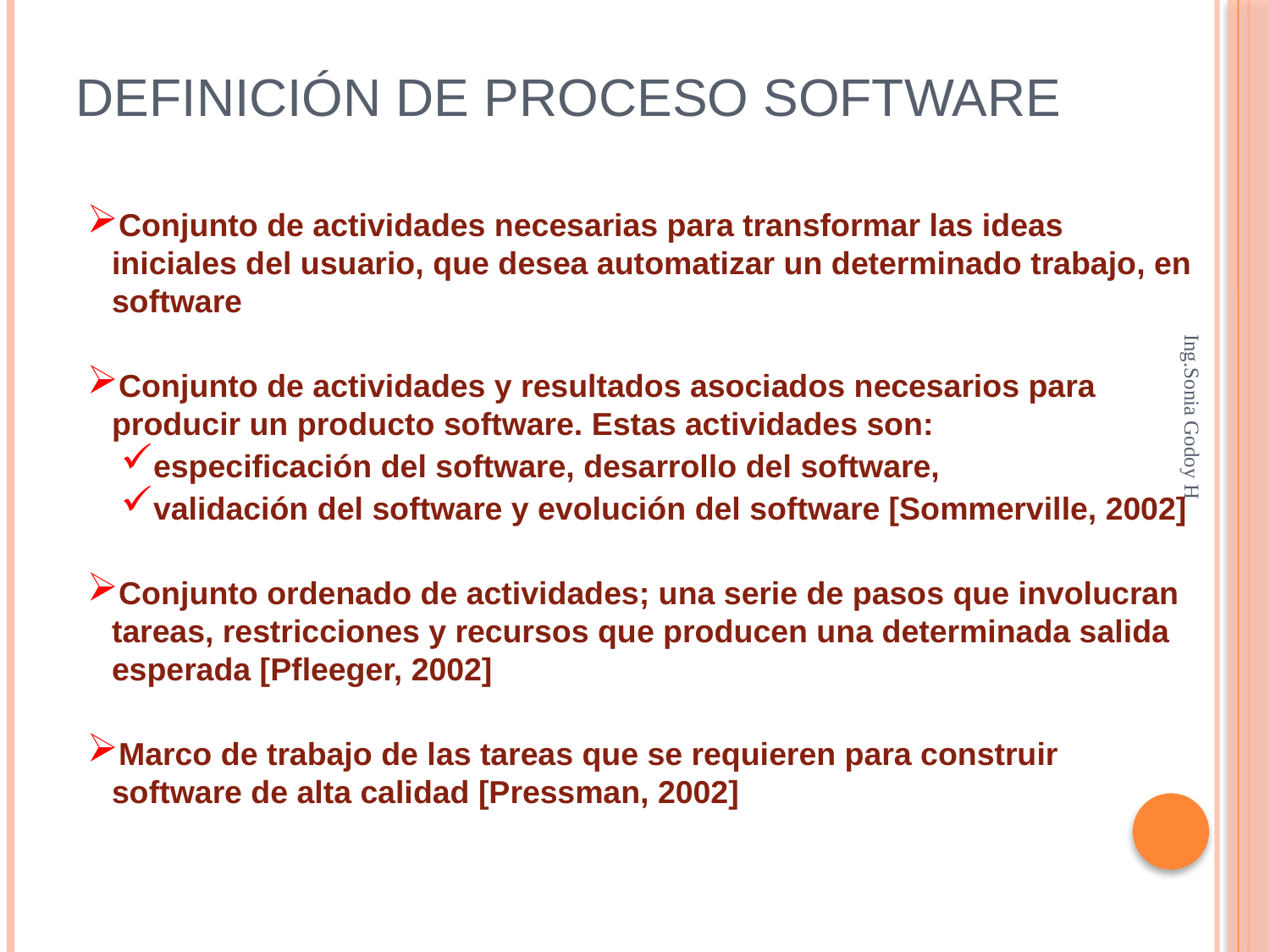

# Definición de proceso software
Conjunto de actividades necesarias para transformar las ideas iniciales del usuario, que desea automatizar un determinado trabajo, en software

Conjunto de actividades y resultados asociados necesarios para producir un producto software. Estas actividades son:
especificación del software, desarrollo del software,
validación del software y evolución del software [Sommerville, 2002]

Conjunto ordenado de actividades; una serie de pasos que involucran tareas, restricciones y recursos que producen una determinada salida esperada [Pfleeger, 2002]

Marco de trabajo de las tareas que se requieren para construir software de alta calidad [Pressman, 2002]
Ing.Sonia Godoy H